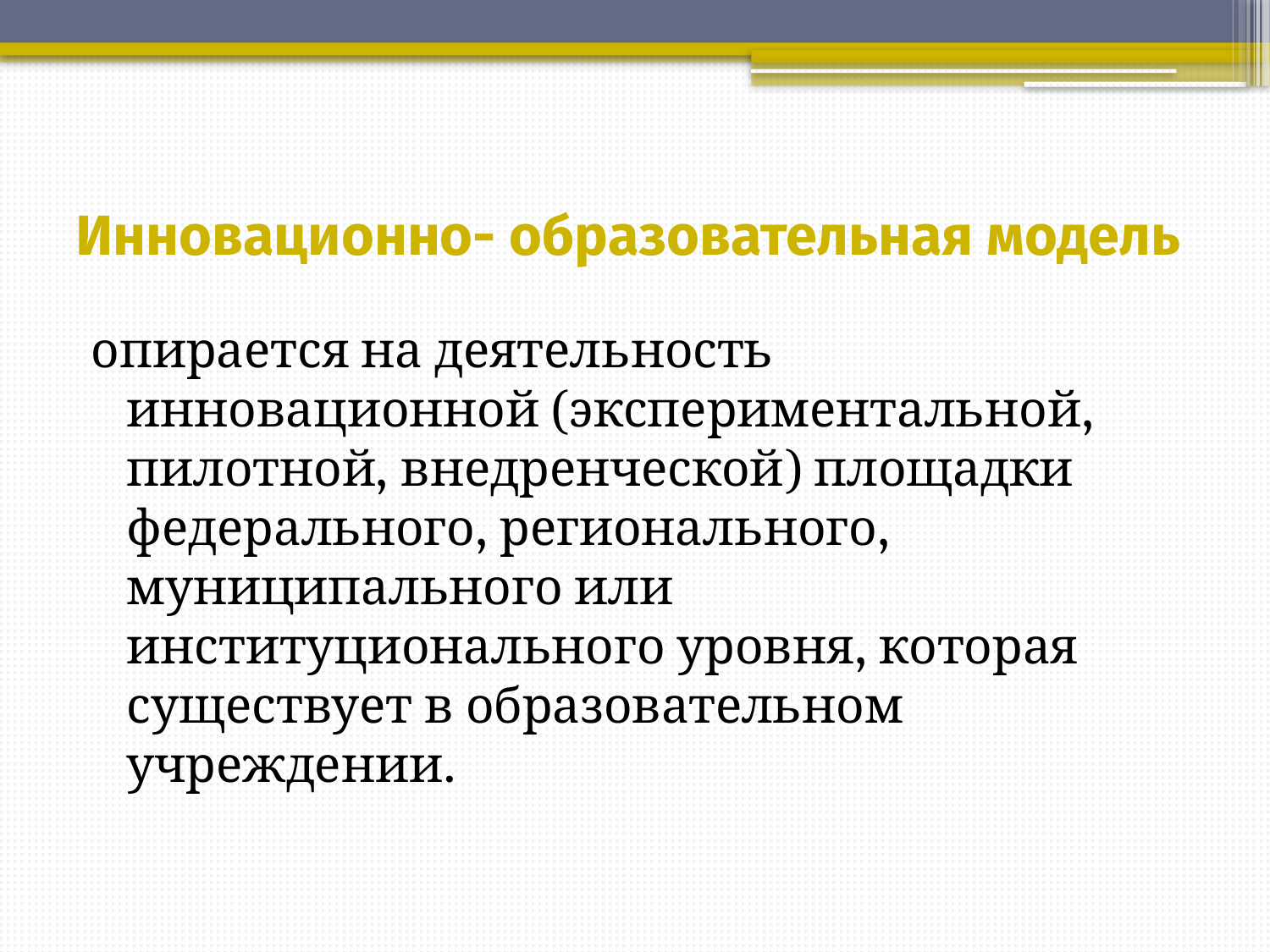

# Инновационно- образовательная модель
опирается на деятельность инновационной (экспериментальной, пилотной, внедренческой) площадки федерального, регионального, муниципального или институционального уровня, которая существует в образовательном учреждении.